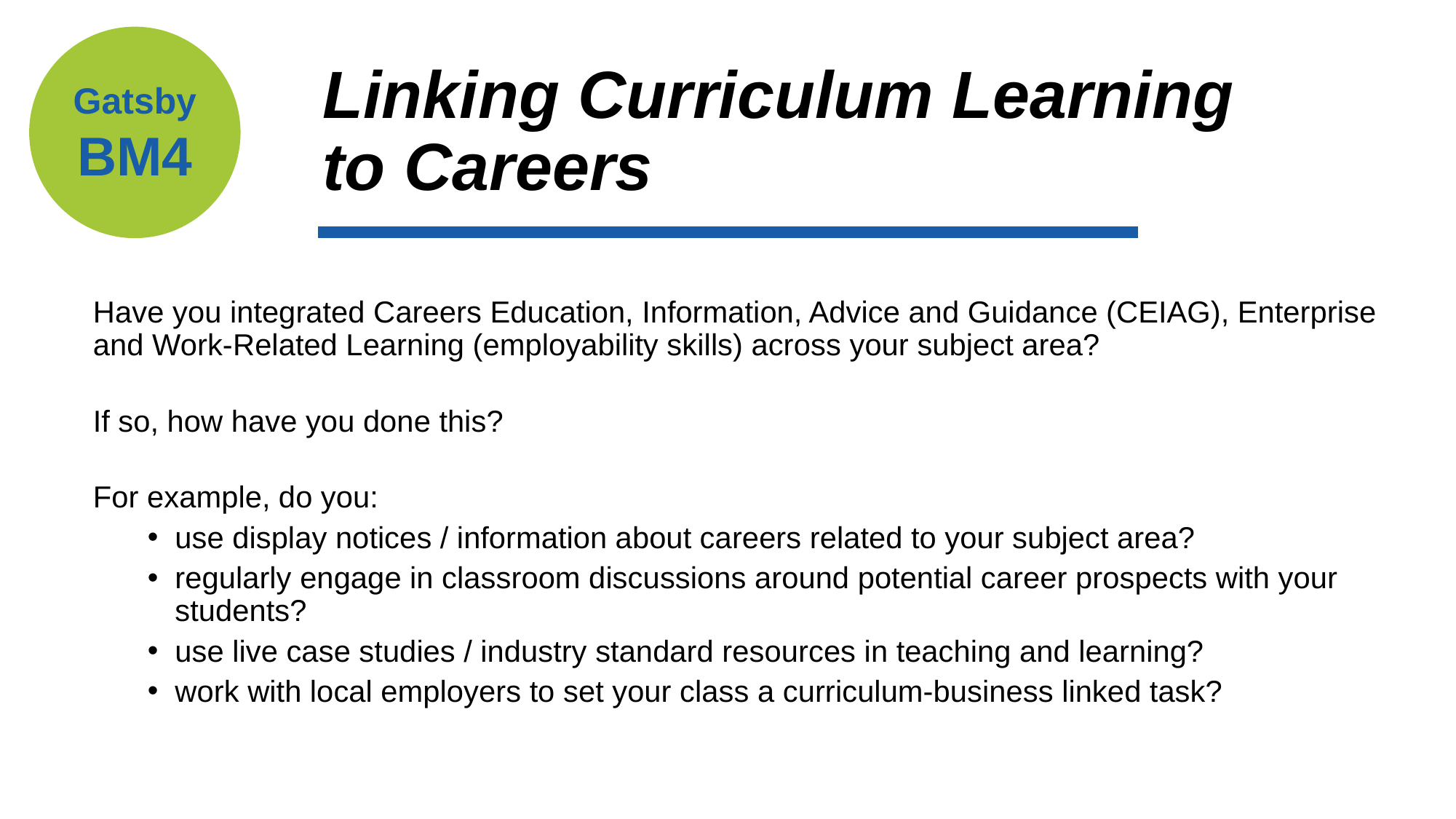

Gatsby
BM4
# Linking Curriculum Learning to Careers
Have you integrated Careers Education, Information, Advice and Guidance (CEIAG), Enterprise and Work-Related Learning (employability skills) across your subject area?

If so, how have you done this?

For example, do you:
use display notices / information about careers related to your subject area?
regularly engage in classroom discussions around potential career prospects with your students?
use live case studies / industry standard resources in teaching and learning?
work with local employers to set your class a curriculum-business linked task?